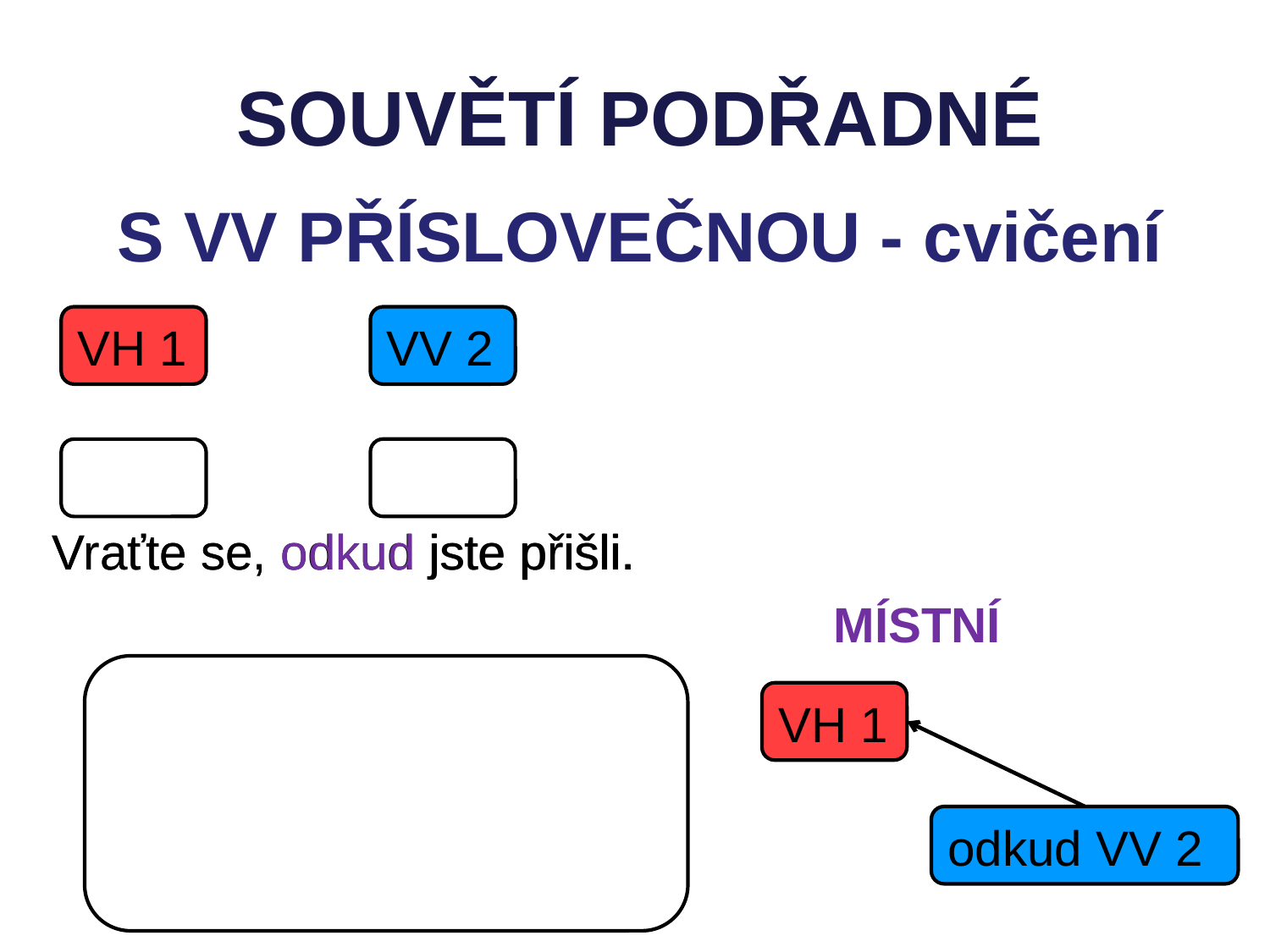

SOUVĚTÍ PODŘADNÉ
S VV PŘÍSLOVEČNOU - cvičení
VH 1
VV 2

Vraťte se, odkud jste přišli.
Vraťte se, odkud jste přišli.
MÍSTNÍ

VH 1
odkud VV 2